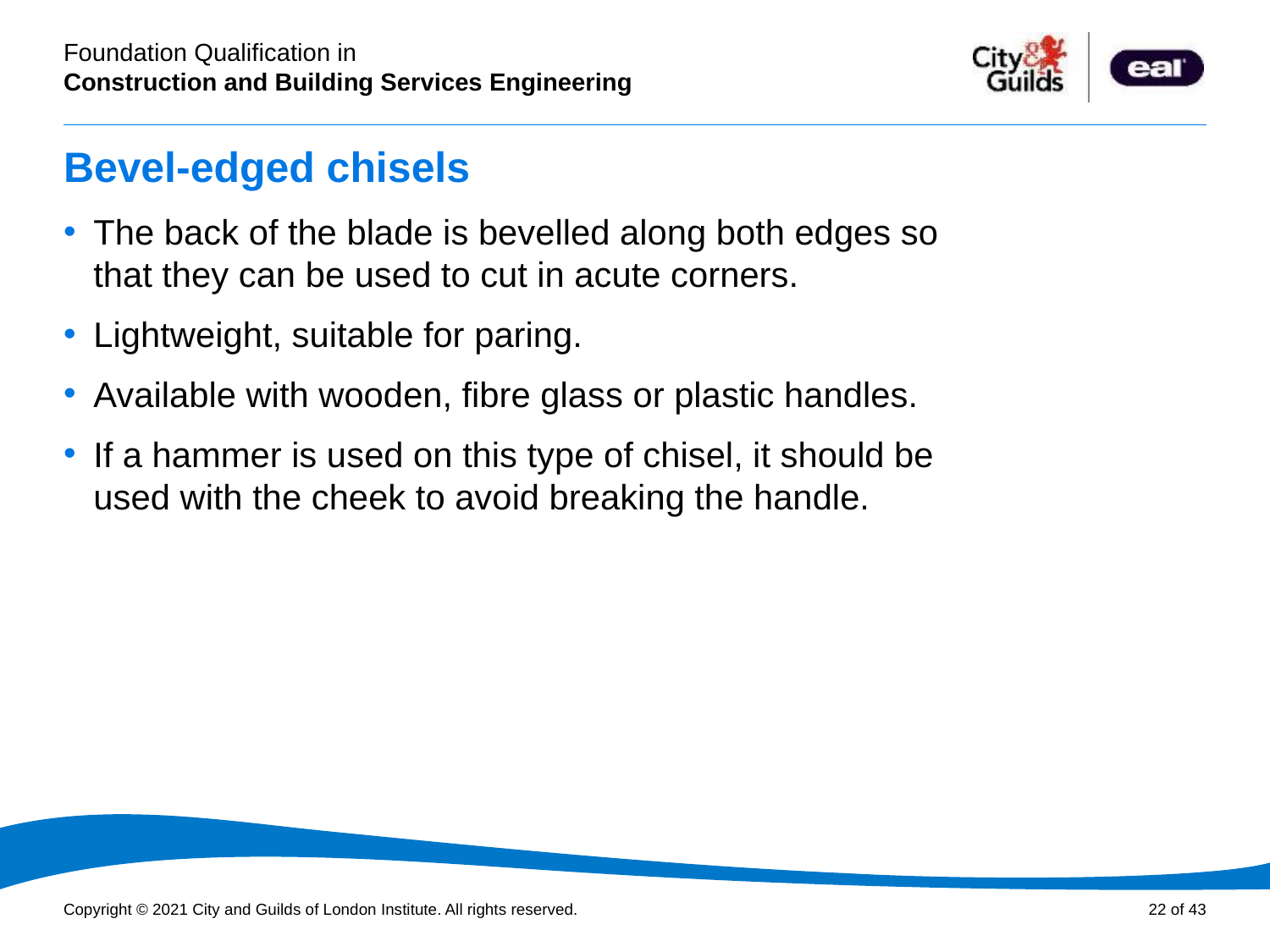

# Bevel-edged chisels
The back of the blade is bevelled along both edges so that they can be used to cut in acute corners.
Lightweight, suitable for paring.
Available with wooden, fibre glass or plastic handles.
If a hammer is used on this type of chisel, it should be used with the cheek to avoid breaking the handle.